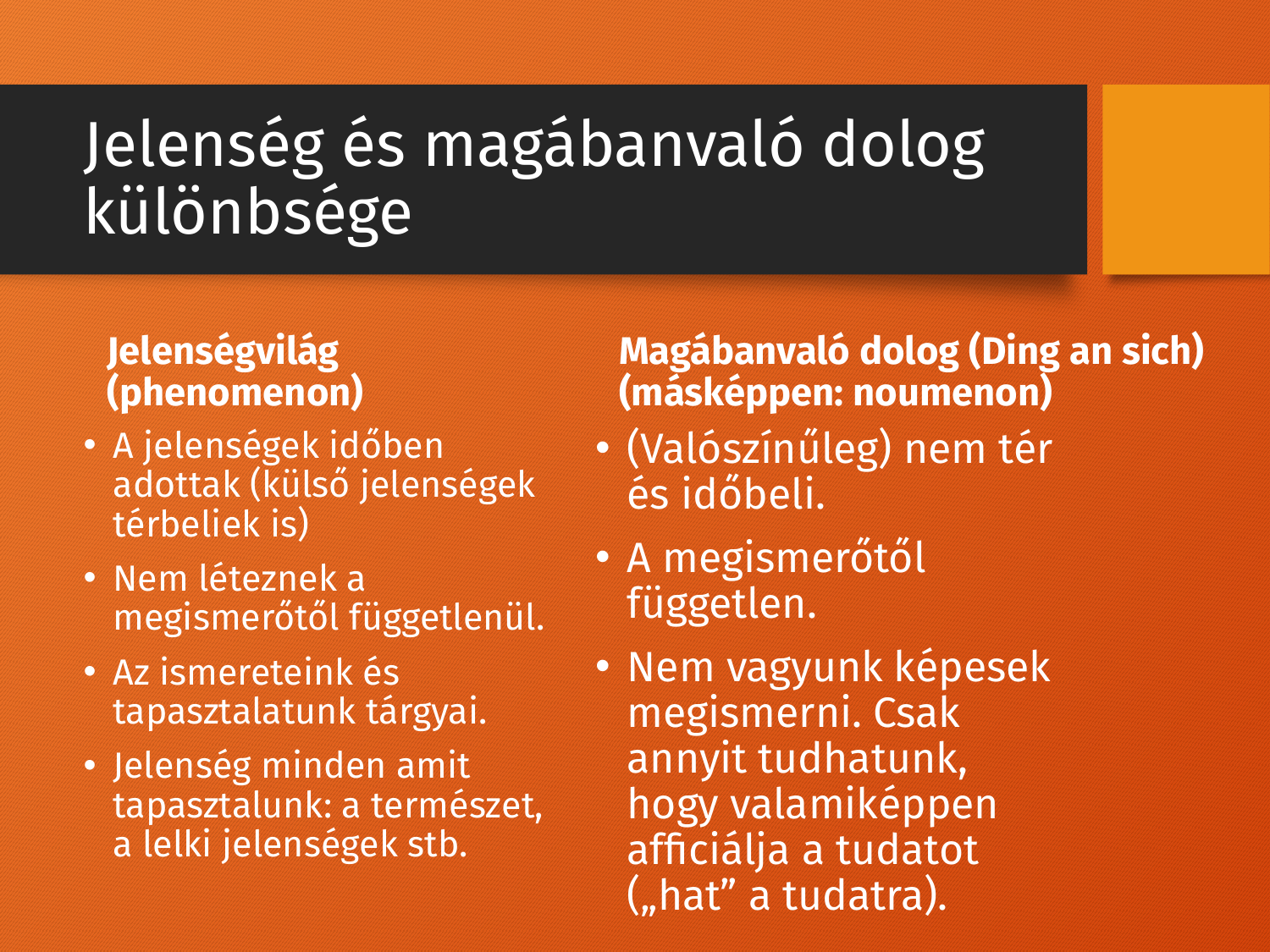

# Jelenség és magábanvaló dolog különbsége
Magábanvaló dolog (Ding an sich) (másképpen: noumenon)
Jelenségvilág (phenomenon)
A jelenségek időben adottak (külső jelenségek térbeliek is)
Nem léteznek a megismerőtől függetlenül.
Az ismereteink és tapasztalatunk tárgyai.
Jelenség minden amit tapasztalunk: a természet, a lelki jelenségek stb.
(Valószínűleg) nem tér és időbeli.
A megismerőtől független.
Nem vagyunk képesek megismerni. Csak annyit tudhatunk, hogy valamiképpen afficiálja a tudatot („hat” a tudatra).